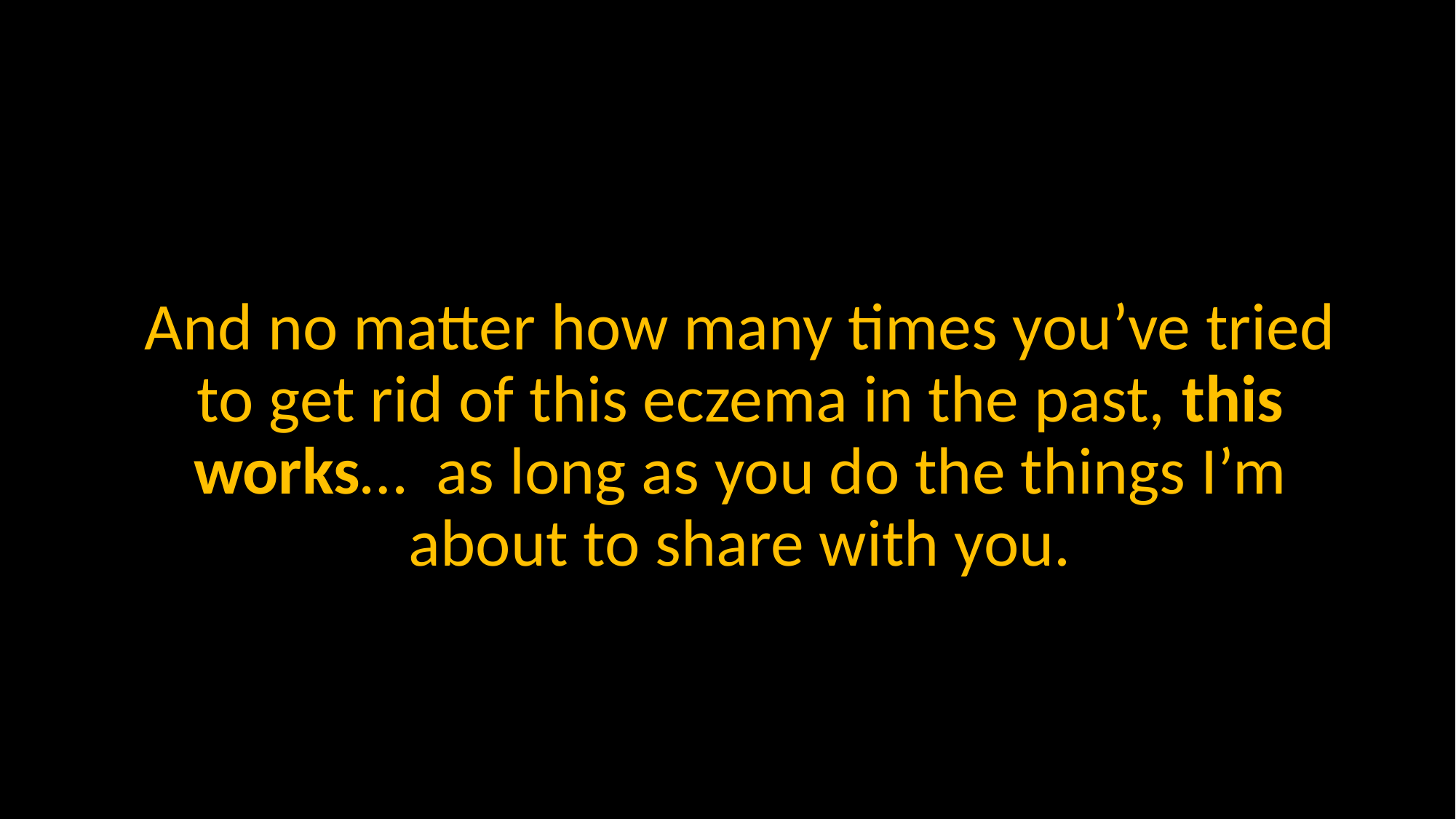

And no matter how many times you’ve tried to get rid of this eczema in the past, this works…  as long as you do the things I’m about to share with you.